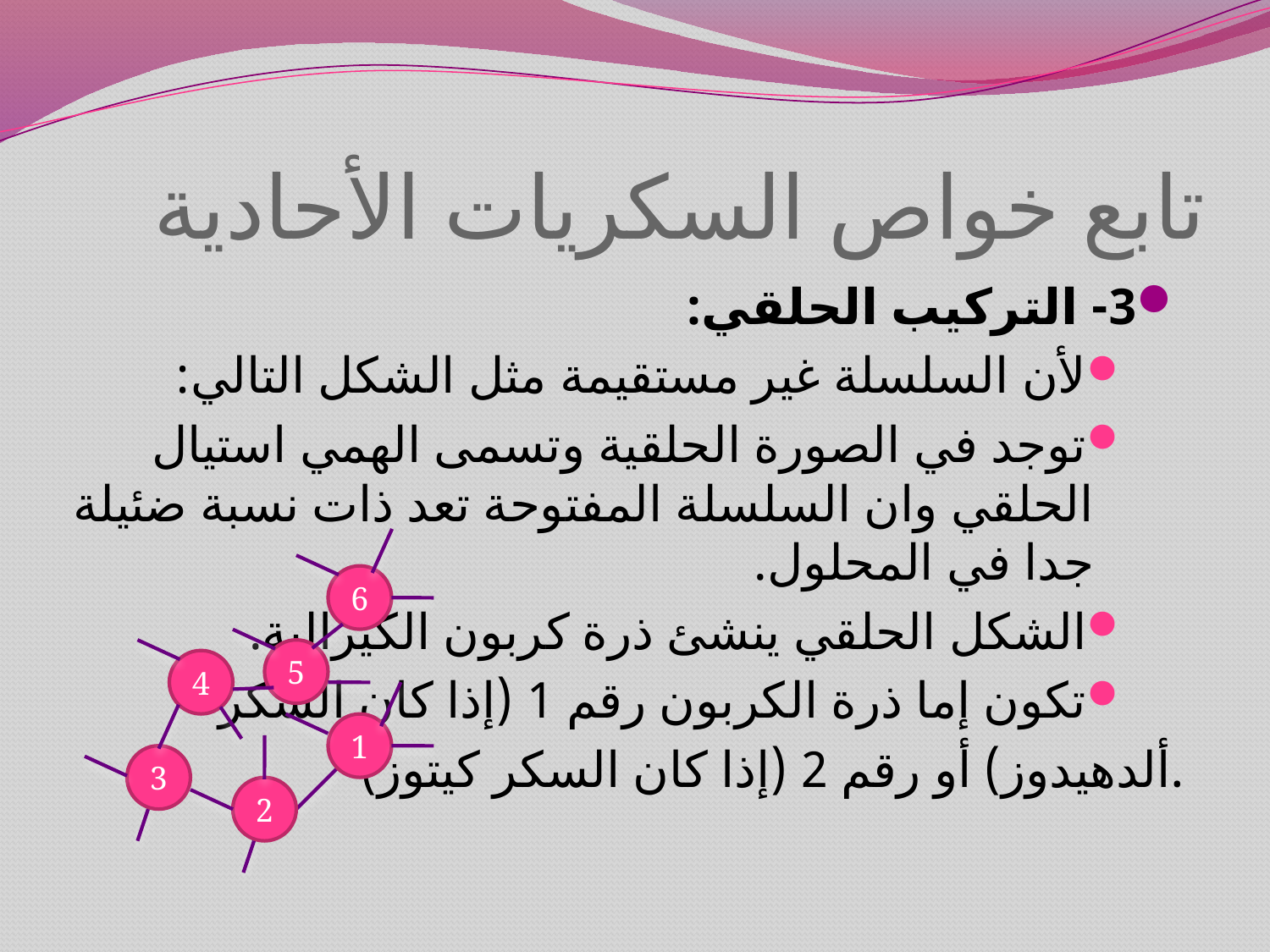

# تابع خواص السكريات الأحادية
3- التركيب الحلقي:
لأن السلسلة غير مستقيمة مثل الشكل التالي:
توجد في الصورة الحلقية وتسمى الهمي استيال الحلقي وان السلسلة المفتوحة تعد ذات نسبة ضئيلة جدا في المحلول.
الشكل الحلقي ينشئ ذرة كربون الكيرالية.
تكون إما ذرة الكربون رقم 1 (إذا كان السكر
ألدهيدوز) أو رقم 2 (إذا كان السكر كيتوز).

6
5
4
1
3
2